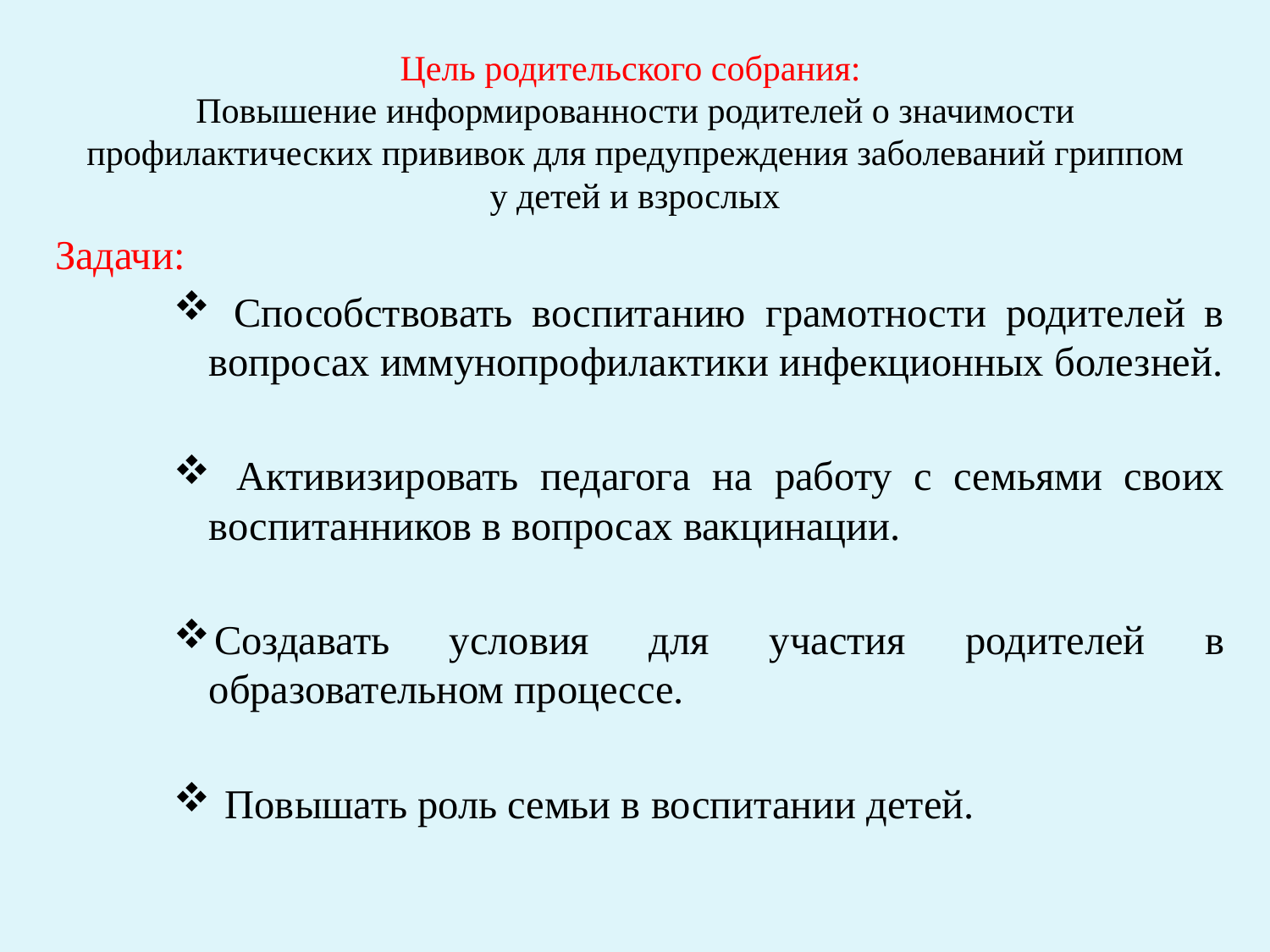

# Цель родительского собрания: Повышение информированности родителей о значимости профилактических прививок для предупреждения заболеваний гриппом у детей и взрослых
Задачи:
 Способствовать воспитанию грамотности родителей в вопросах иммунопрофилактики инфекционных болезней.

 Активизировать педагога на работу с семьями своих воспитанников в вопросах вакцинации.

Создавать условия для участия родителей в образовательном процессе.

 Повышать роль семьи в воспитании детей.